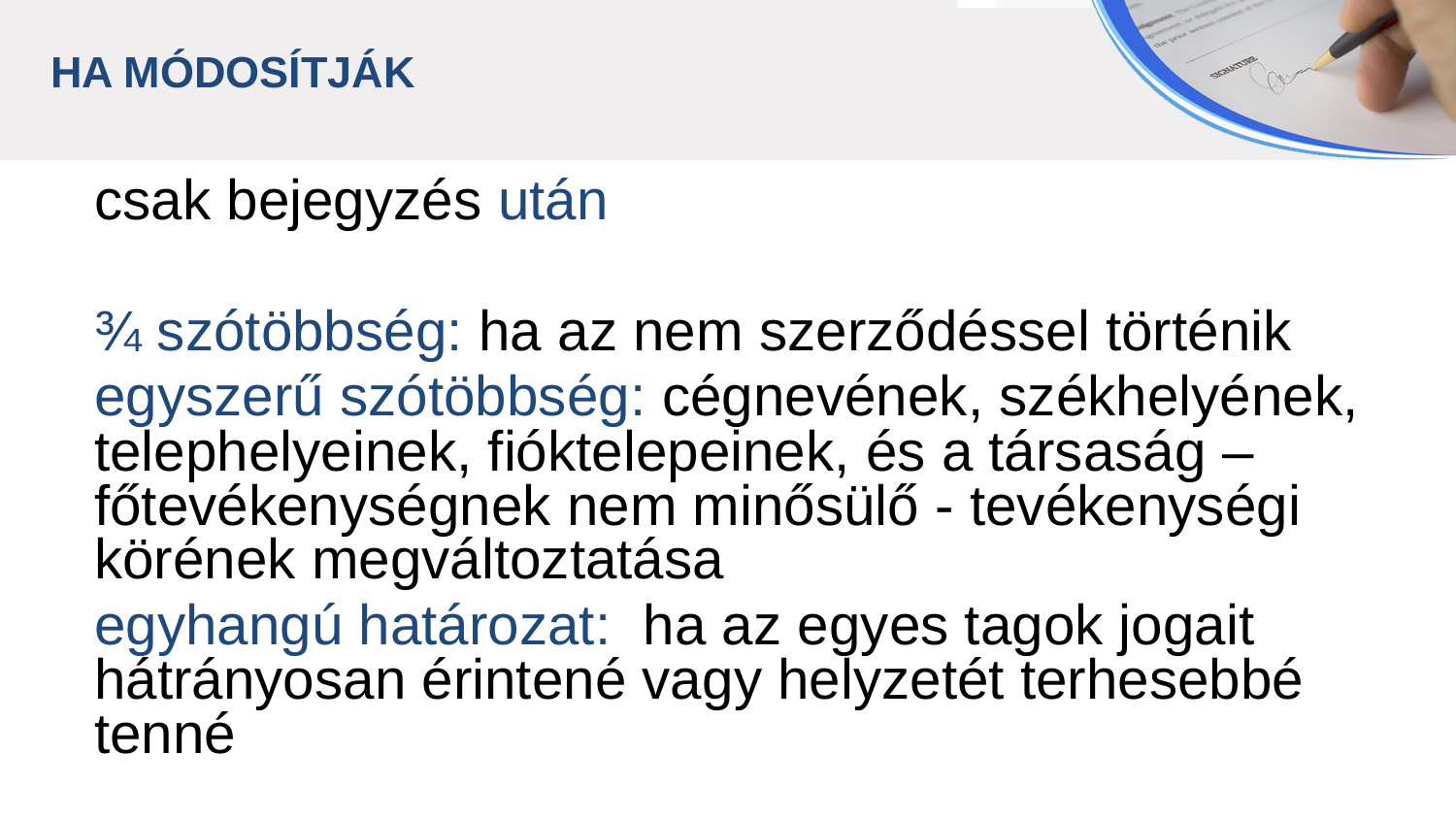

HA MÓDOSÍTJÁK
csak bejegyzés után

¾ szótöbbség: ha az nem szerződéssel történik
egyszerű szótöbbség: cégnevének, székhelyének, telephelyeinek, fióktelepeinek, és a társaság –
főtevékenységnek nem minősülő - tevékenységi
körének megváltoztatása
egyhangú határozat:  ha az egyes tagok jogait
hátrányosan érintené vagy helyzetét terhesebbé
tenné